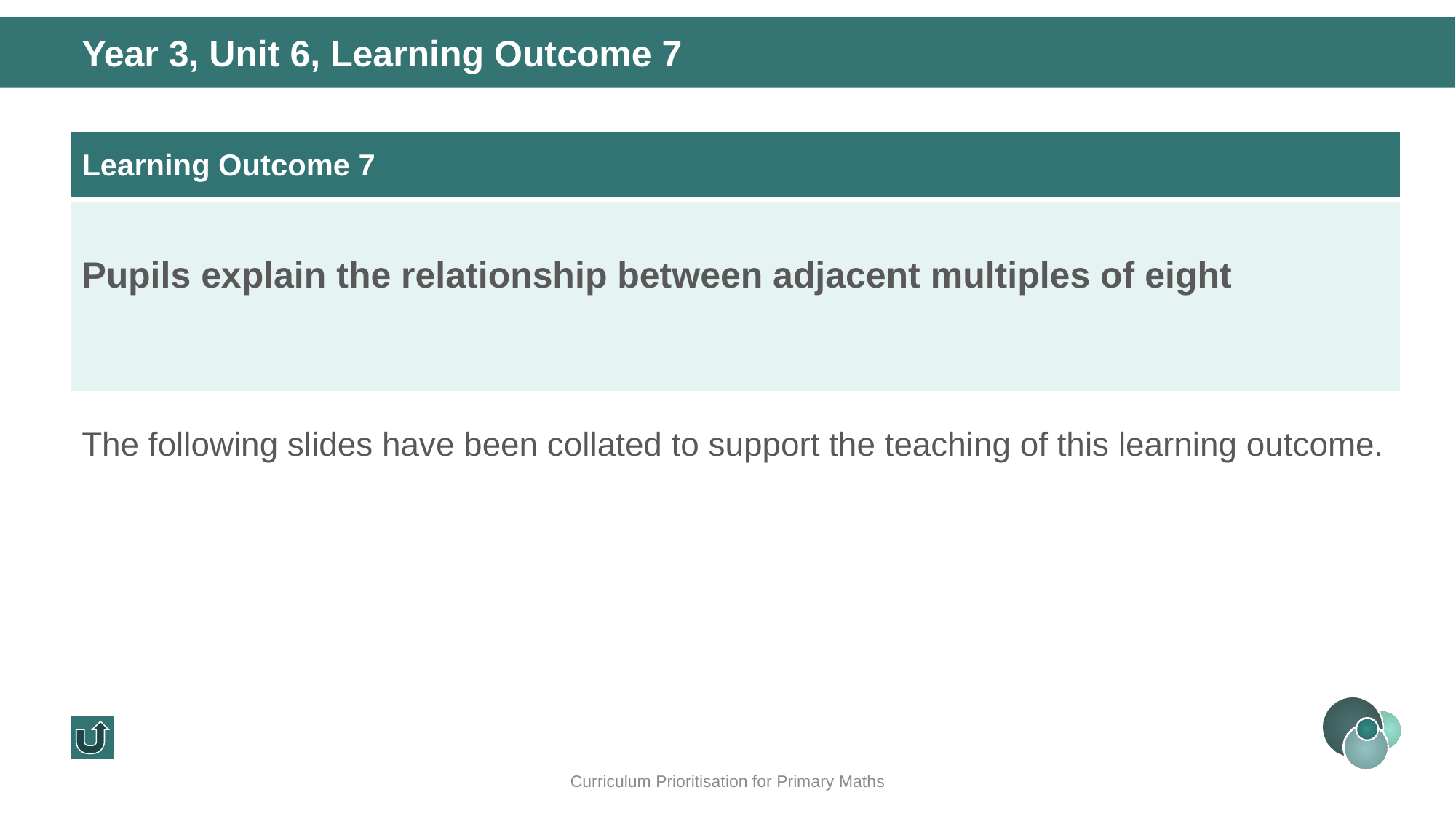

Year 3, Unit 6, Learning Outcome 7
| Learning Outcome 7 |
| --- |
| Pupils explain the relationship between adjacent multiples of eight |
The following slides have been collated to support the teaching of this learning outcome.

Curriculum Prioritisation for Primary Maths